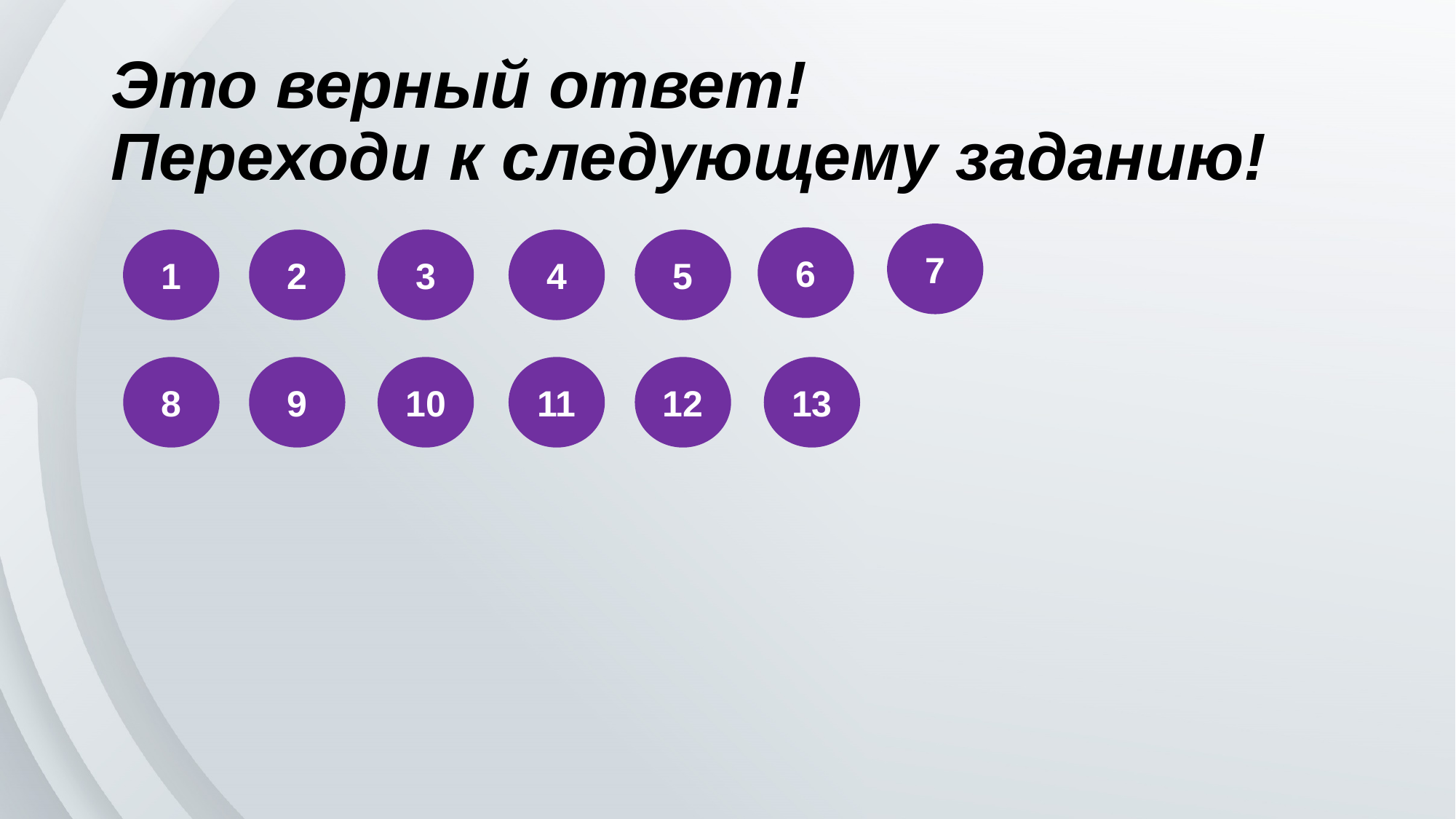

# Это верный ответ! Переходи к следующему заданию!
7
6
5
4
1
2
3
13
9
8
10
11
12